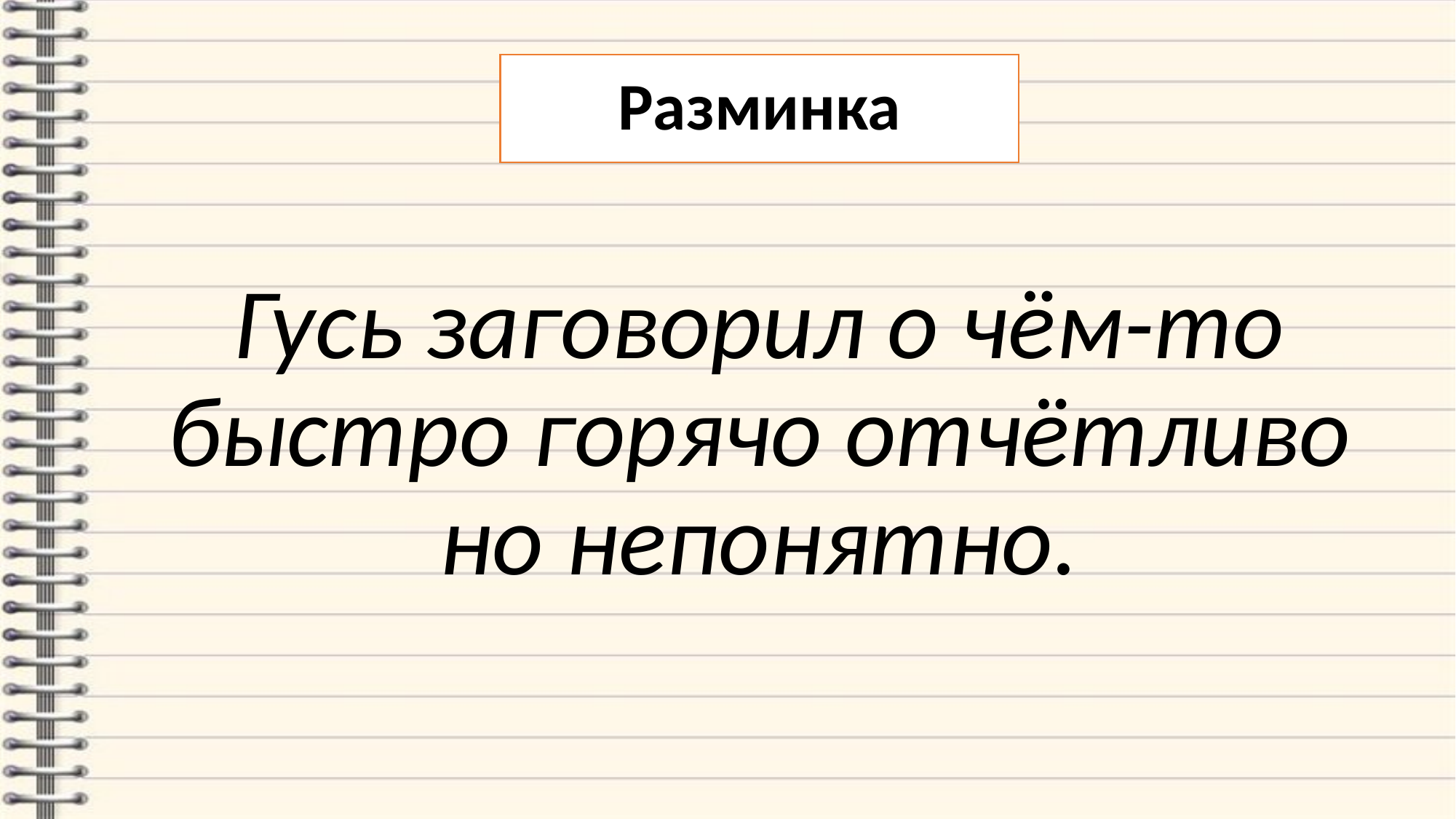

# Разминка
Гусь заговорил о чём-то быстро горячо отчётливо но непонятно.